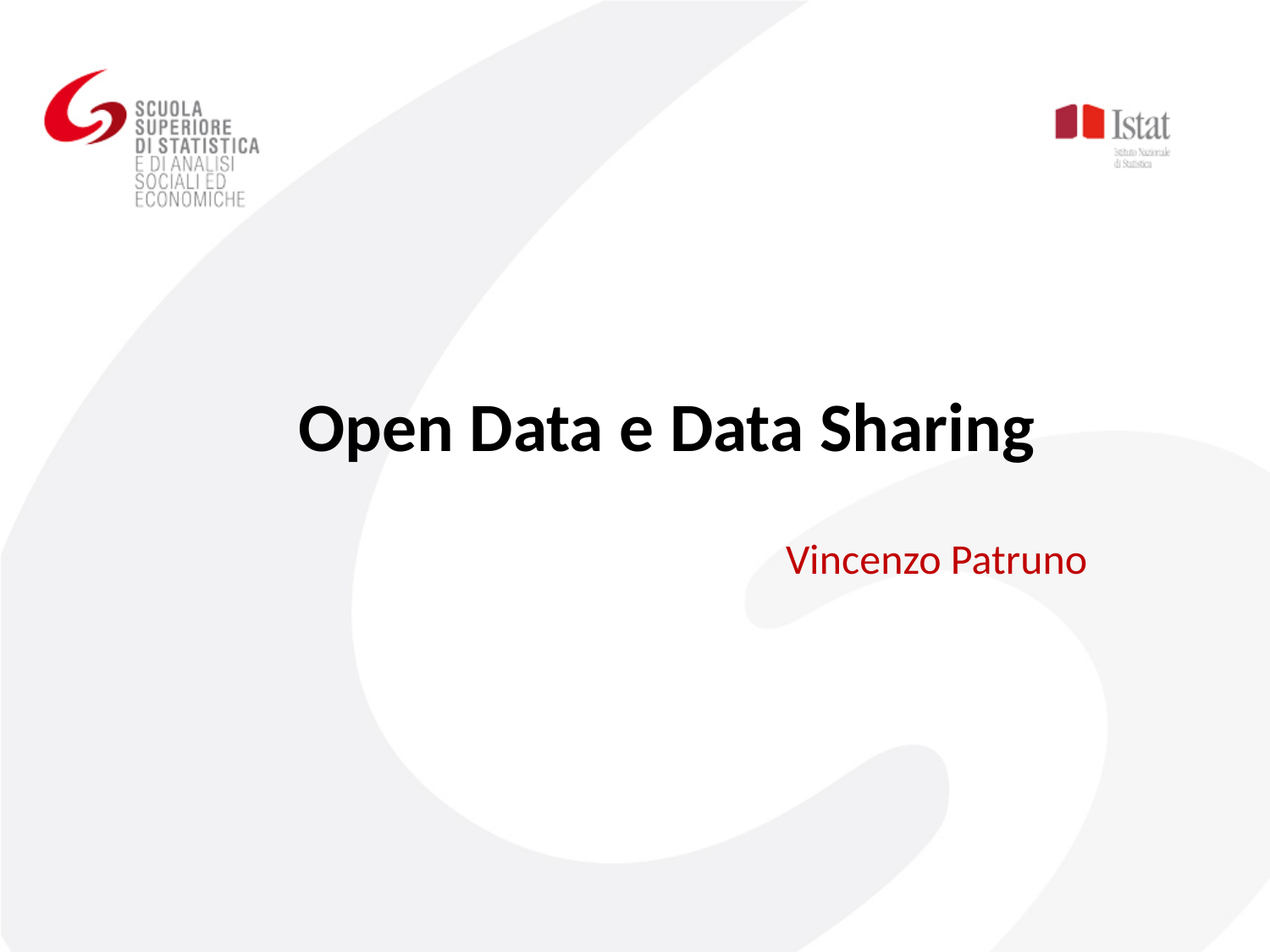

# Open Data e Data Sharing
Vincenzo Patruno